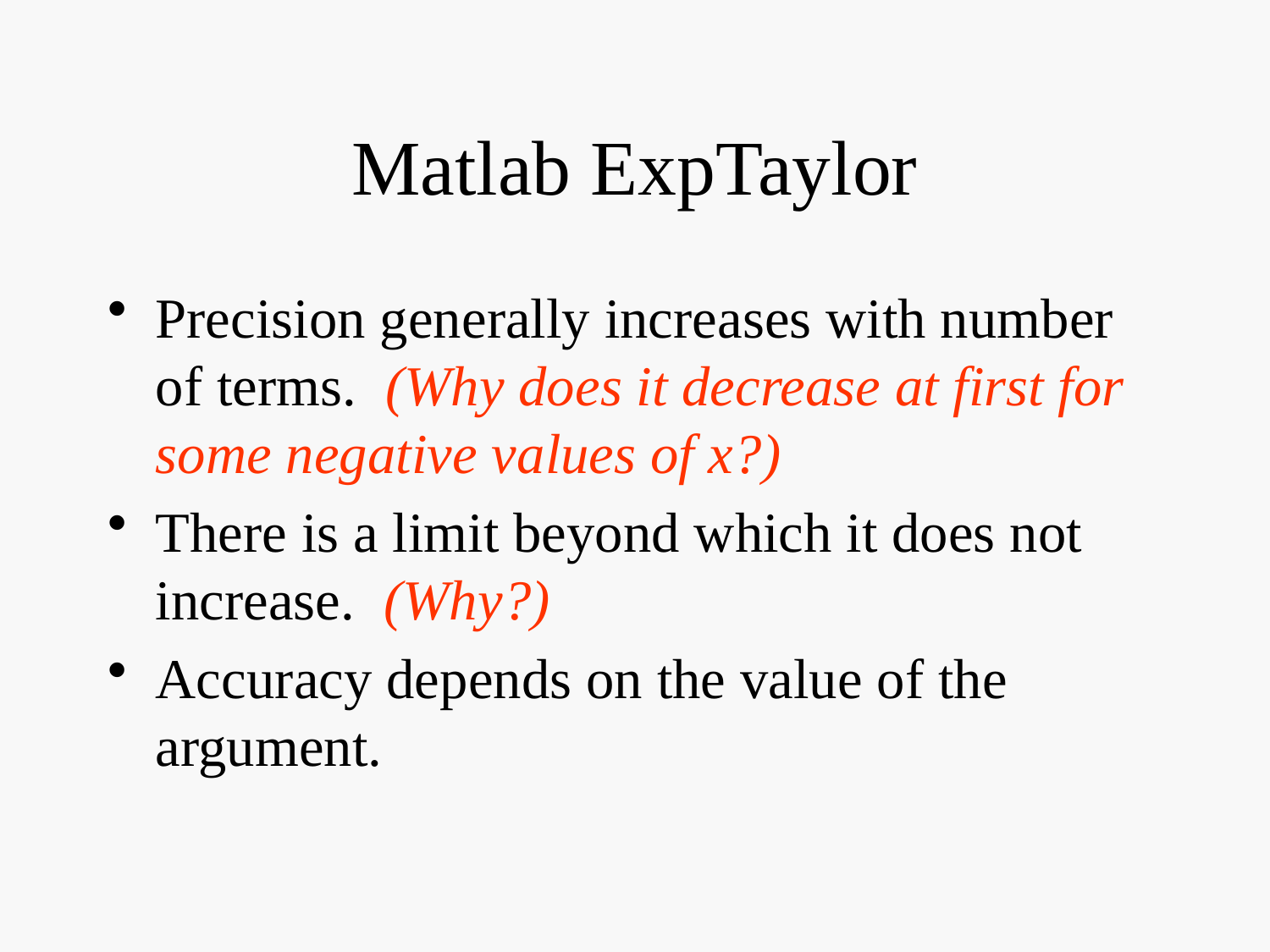

# Matlab ExpTaylor
Precision generally increases with number of terms.  (Why does it decrease at first for some negative values of x?)
There is a limit beyond which it does not increase.  (Why?)
Accuracy depends on the value of the argument.